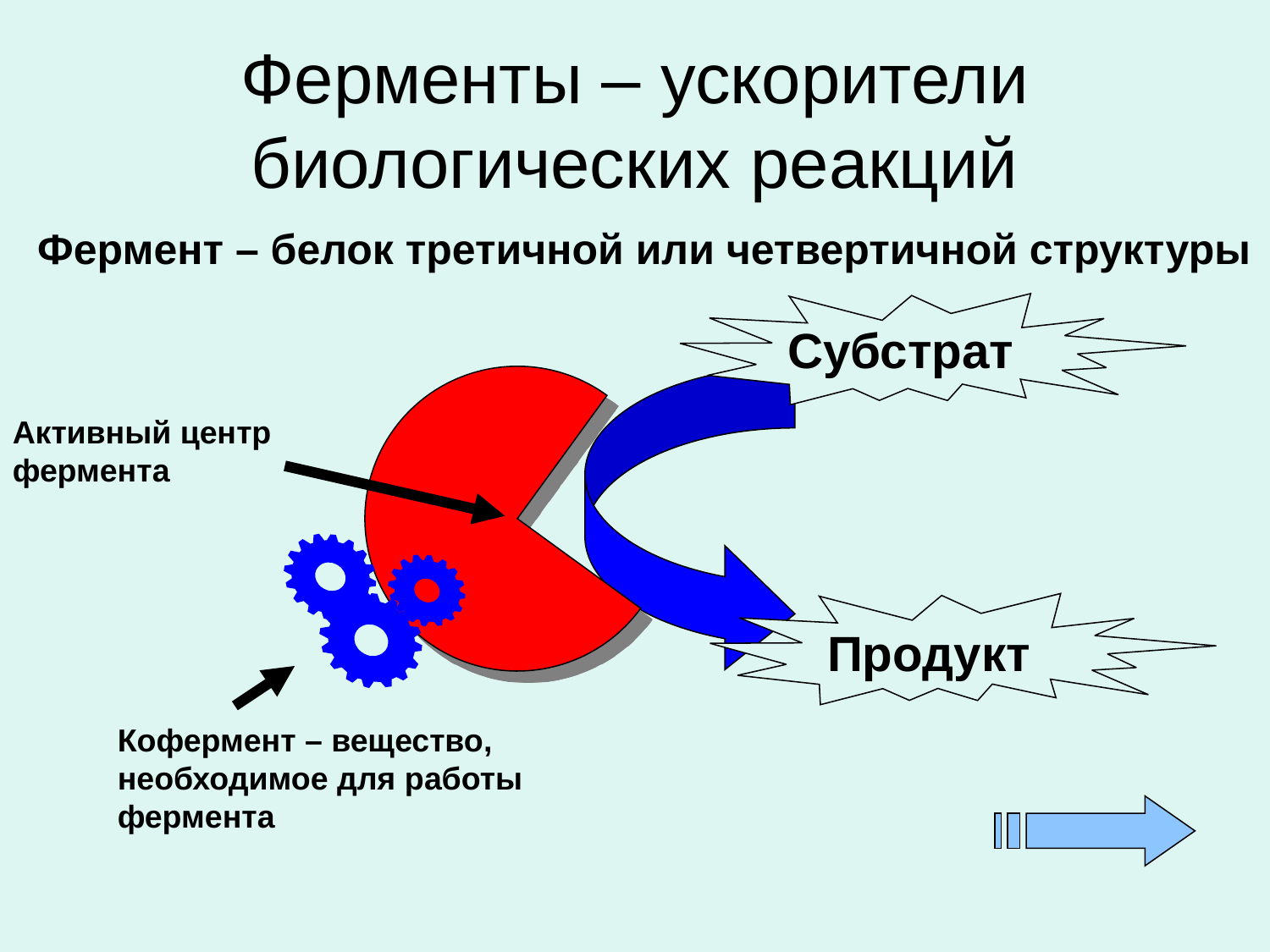

# Ферменты – ускорители биологических реакций
Фермент – белок третичной или четвертичной структуры

Субстрат

Продукт
Активный центр фермента

Кофермент – вещество, необходимое для работы фермента